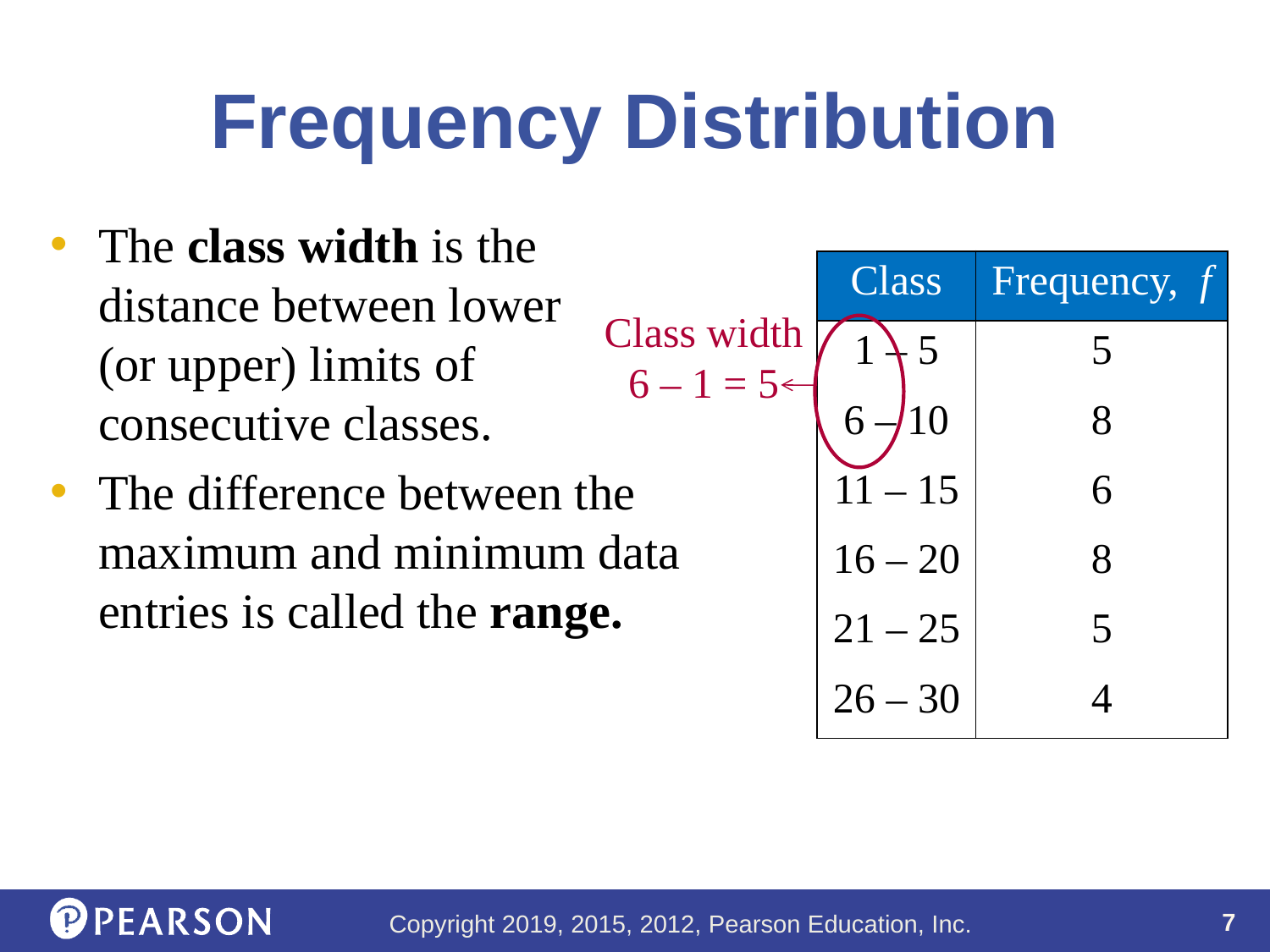

# Frequency Distribution
The class width is the
distance between lower
(or upper) limits of consecutive classes.
The difference between the maximum and minimum data entries is called the range.
| Class | Frequency, f |
| --- | --- |
| 1 – 5 | 5 |
| 6 – 10 | 8 |
| 11 – 15 | 6 |
| 16 – 20 | 8 |
| 21 – 25 | 5 |
| 26 – 30 | 4 |
Class width 6 – 1 = 5